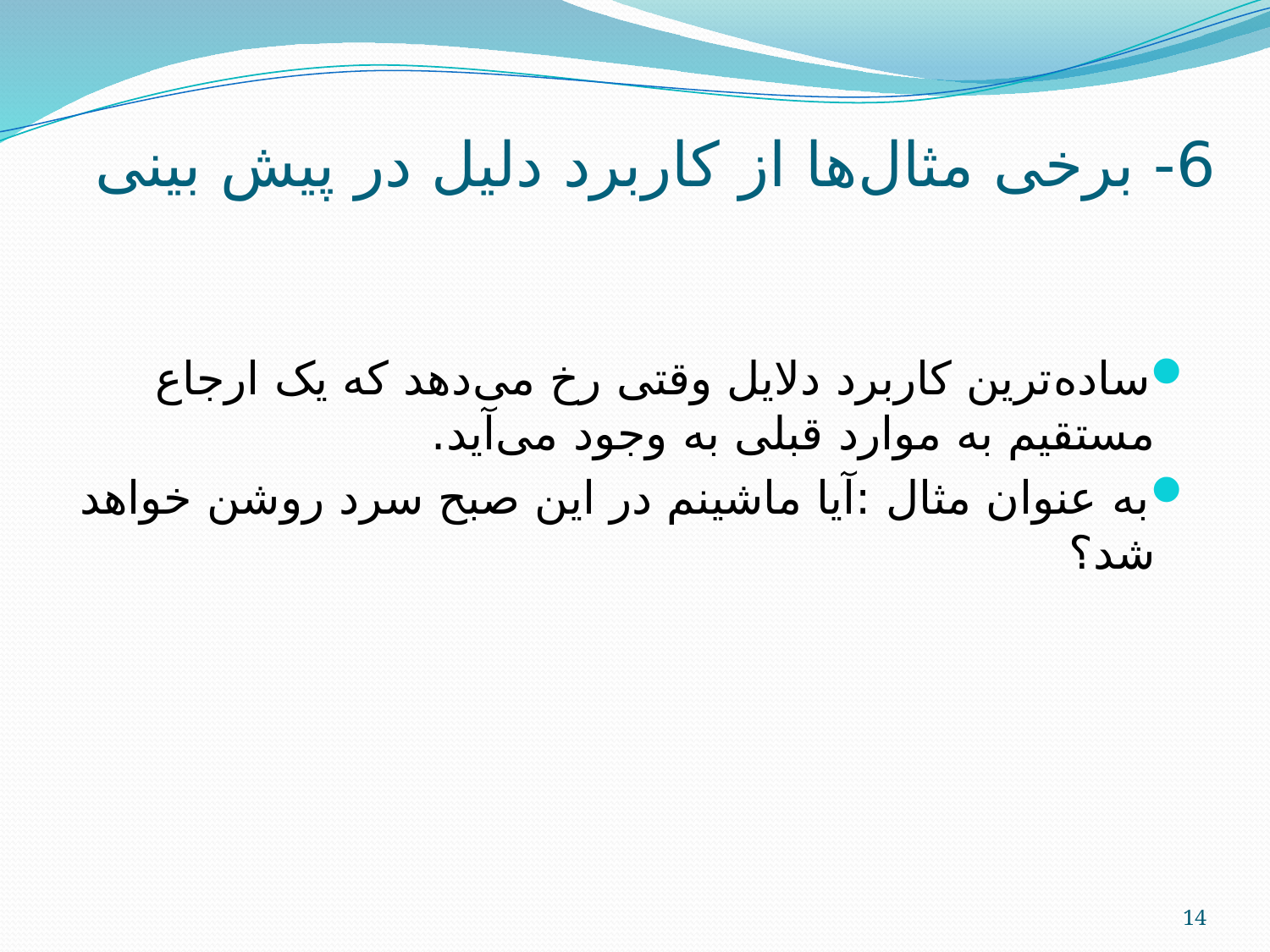

# 6- برخی مثال‌ها از کاربرد دلیل در پیش بینی
ساده‌ترین کاربرد دلایل وقتی رخ می‌دهد که یک ارجاع مستقیم به موارد قبلی به وجود می‌آید.
به عنوان مثال :آیا ماشینم در این صبح سرد روشن خواهد شد؟
14